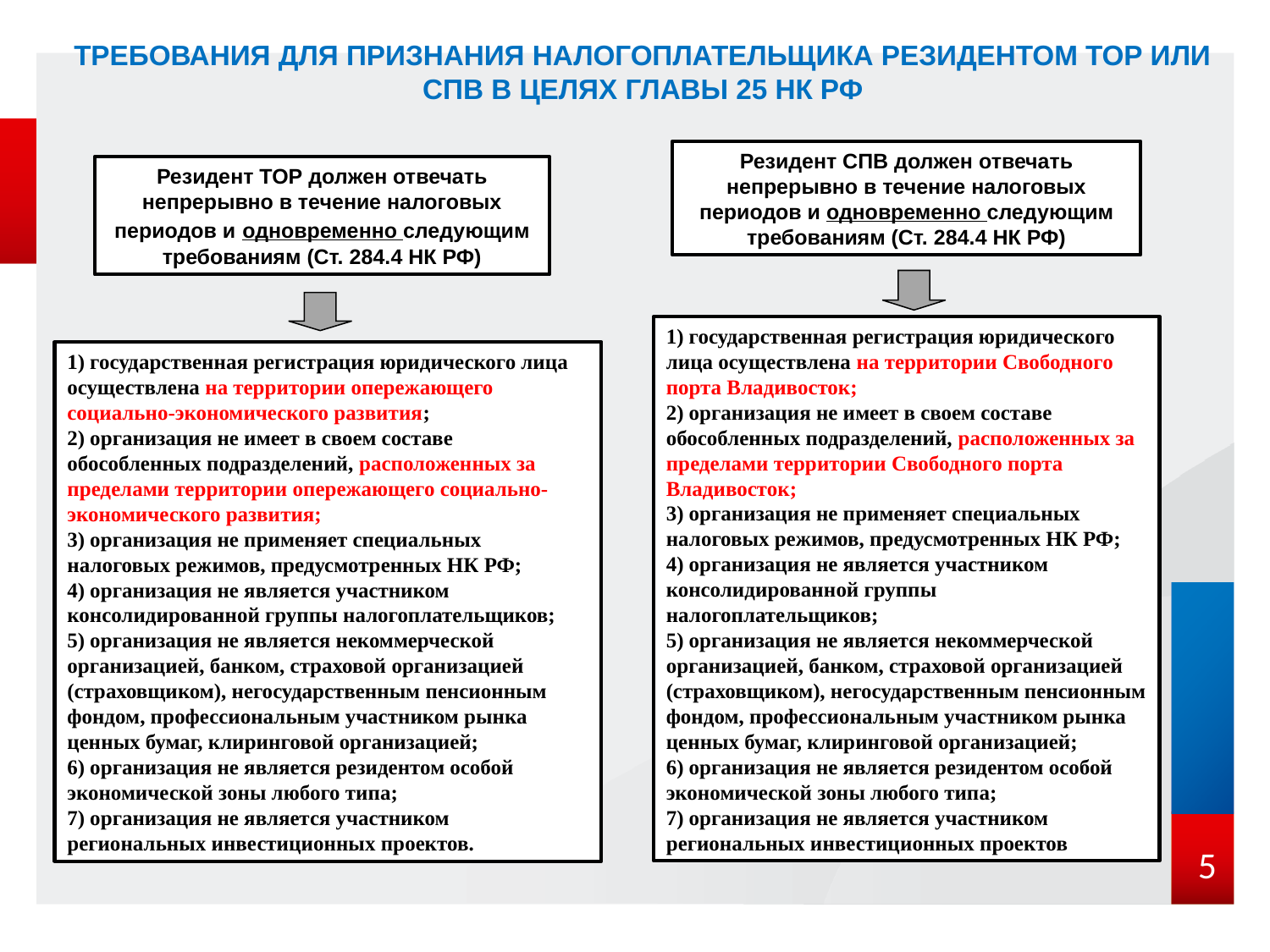

ТРЕБОВАНИЯ ДЛЯ ПРИЗНАНИЯ НАЛОГОПЛАТЕЛЬЩИКА РЕЗИДЕНТОМ ТОР ИЛИ СПВ В ЦЕЛЯХ ГЛАВЫ 25 НК РФ
Резидент СПВ должен отвечать непрерывно в течение налоговых периодов и одновременно следующим требованиям (Ст. 284.4 НК РФ)
Резидент ТОР должен отвечать непрерывно в течение налоговых периодов и одновременно следующим требованиям (Ст. 284.4 НК РФ)

1) государственная регистрация юридического лица осуществлена на территории Свободного порта Владивосток;
2) организация не имеет в своем составе обособленных подразделений, расположенных за пределами территории Свободного порта Владивосток;
3) организация не применяет специальных налоговых режимов, предусмотренных НК РФ;
4) организация не является участником консолидированной группы налогоплательщиков;
5) организация не является некоммерческой организацией, банком, страховой организацией (страховщиком), негосударственным пенсионным фондом, профессиональным участником рынка ценных бумаг, клиринговой организацией;
6) организация не является резидентом особой экономической зоны любого типа;
7) организация не является участником региональных инвестиционных проектов
1) государственная регистрация юридического лица осуществлена на территории опережающего социально-экономического развития;
2) организация не имеет в своем составе обособленных подразделений, расположенных за пределами территории опережающего социально-экономического развития;
3) организация не применяет специальных налоговых режимов, предусмотренных НК РФ;
4) организация не является участником консолидированной группы налогоплательщиков;
5) организация не является некоммерческой организацией, банком, страховой организацией (страховщиком), негосударственным пенсионным фондом, профессиональным участником рынка ценных бумаг, клиринговой организацией;
6) организация не является резидентом особой экономической зоны любого типа;
7) организация не является участником региональных инвестиционных проектов.
5